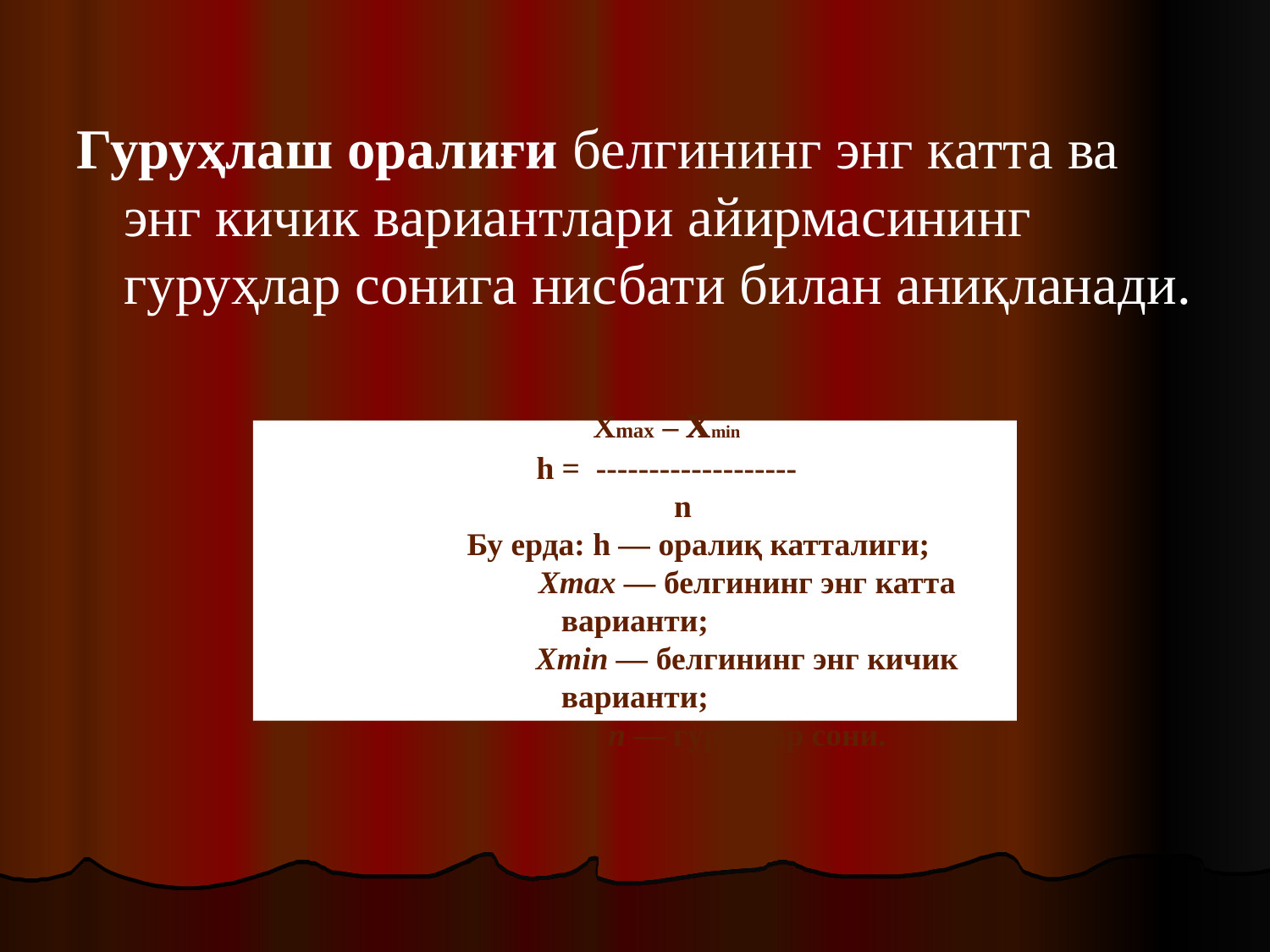

Гуруҳлаш оралиғи белгининг энг катта ва энг кичик вариантлари айирмасининг гуруҳлар сонига нисбати билан аниқланади.
Xmax – xmin
h =  -------------------
    n
	Бу ерда: h — оралиқ катталиги;
                    Хтаx — белгининг энг катта варианти;
                    Хтin — белгининг энг кичик варианти;
                    п — гуруҳлар сони.